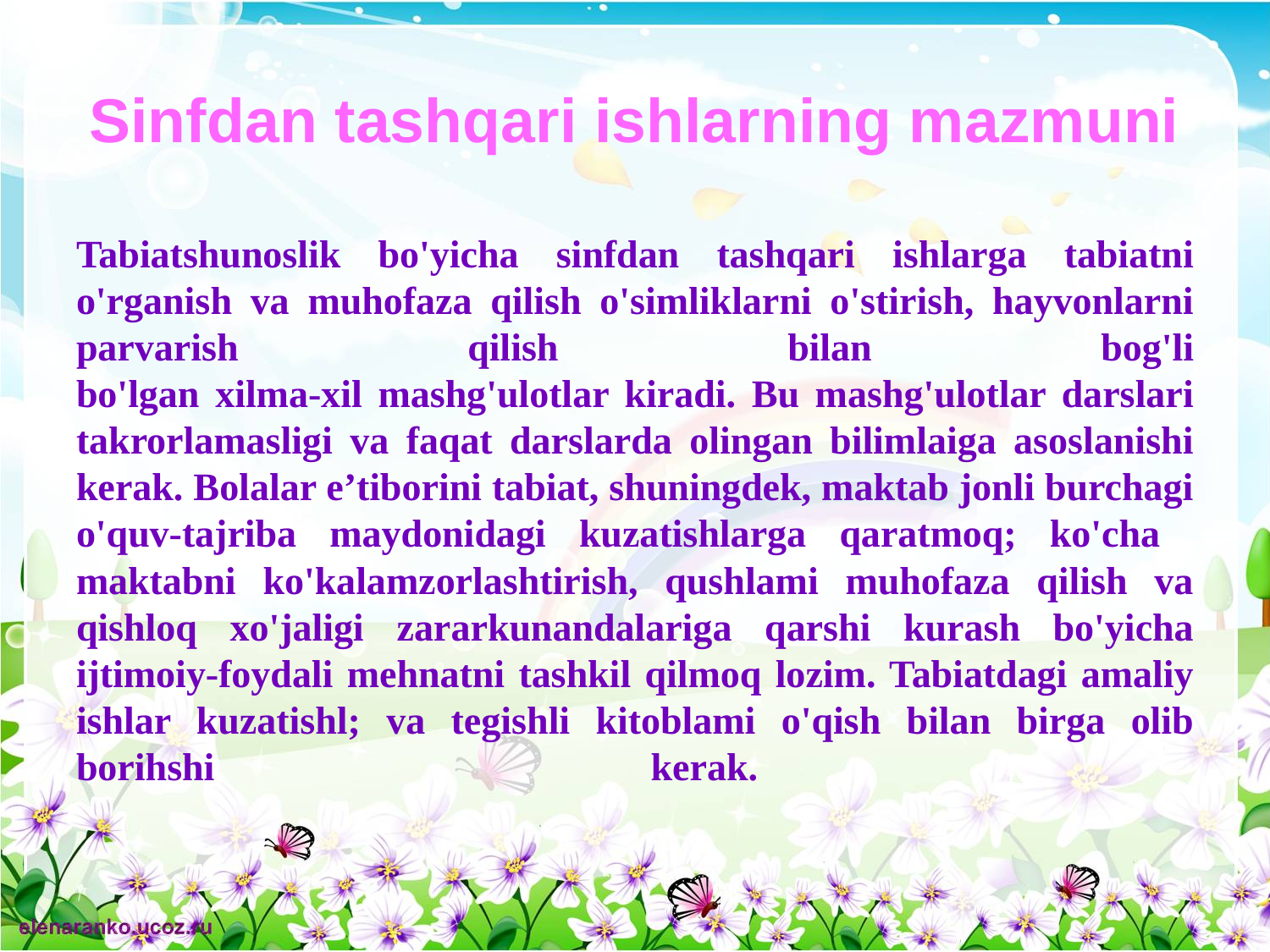

# Sinfdan tashqari ishlarning mazmuni
Tabiatshunoslik bo'yicha sinfdan tashqari ishlarga tabiatni o'rganish va muhofaza qilish o'simliklarni o'stirish, hayvonlarni parvarish qilish bilan bog'li
bo'lgan xilma-xil mashg'ulotlar kiradi. Bu mashg'ulotlar darslari takrorlamasligi va faqat darslarda olingan bilimlaiga asoslanishi kerak. Bolalar e’tiborini tabiat, shuningdek, maktab jonli burchagi o'quv-tajriba maydonidagi kuzatishlarga qaratmoq; ko'cha  maktabni ko'kalamzorlashtirish, qushlami muhofaza qilish va qishloq xo'jaligi zararkunandalariga qarshi kurash bo'yicha ijtimoiy-foydali mehnatni tashkil qilmoq lozim. Tabiatdagi amaliy ishlar kuzatishl; va tegishli kitoblami o'qish bilan birga olib borihshi kerak.